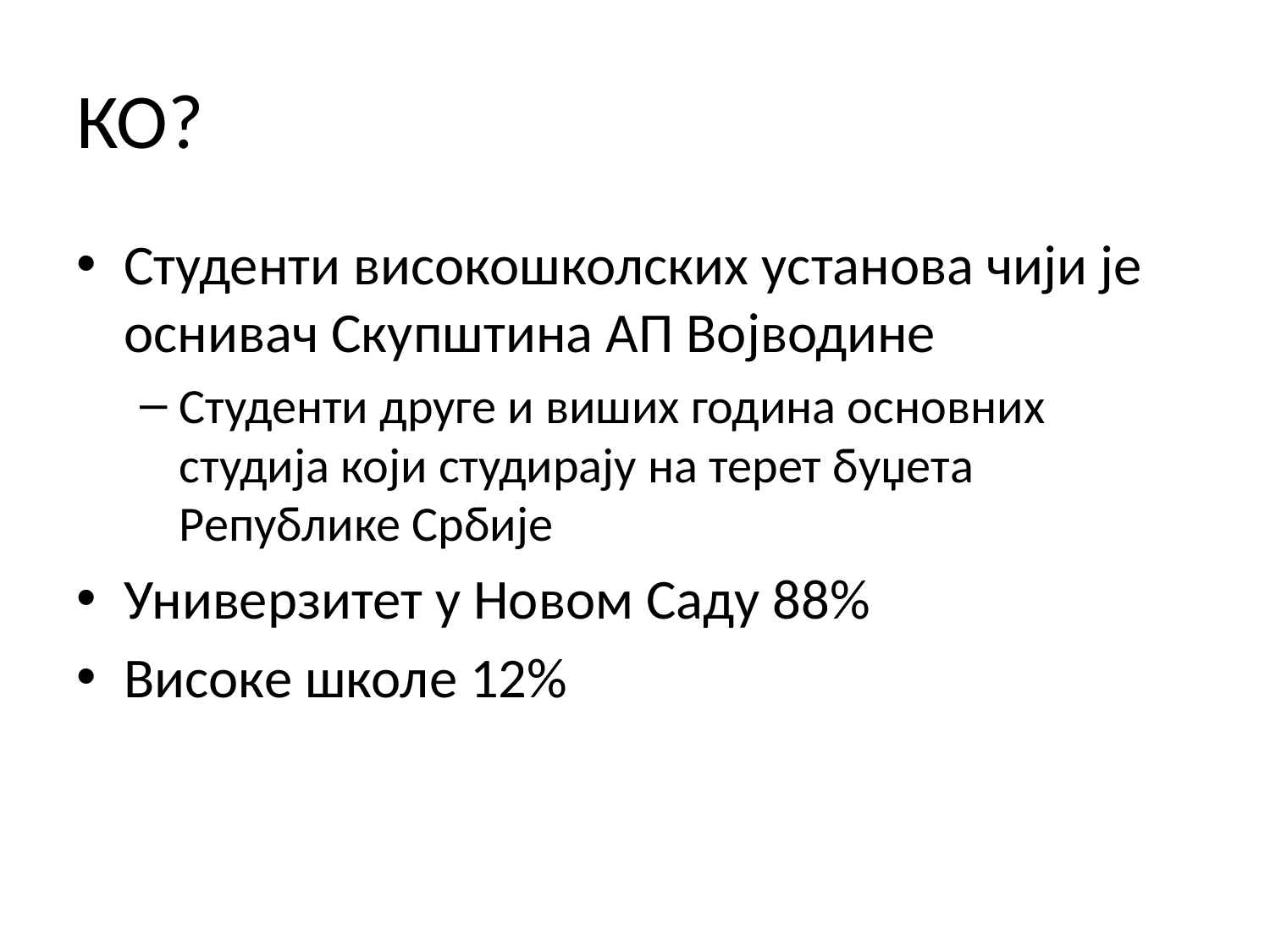

# КО?
Студенти високошколских установа чији је оснивач Скупштина АП Војводине
Студенти друге и виших година основних студија који студирају на терет буџета Републике Србије
Универзитет у Новом Саду 88%
Високе школе 12%